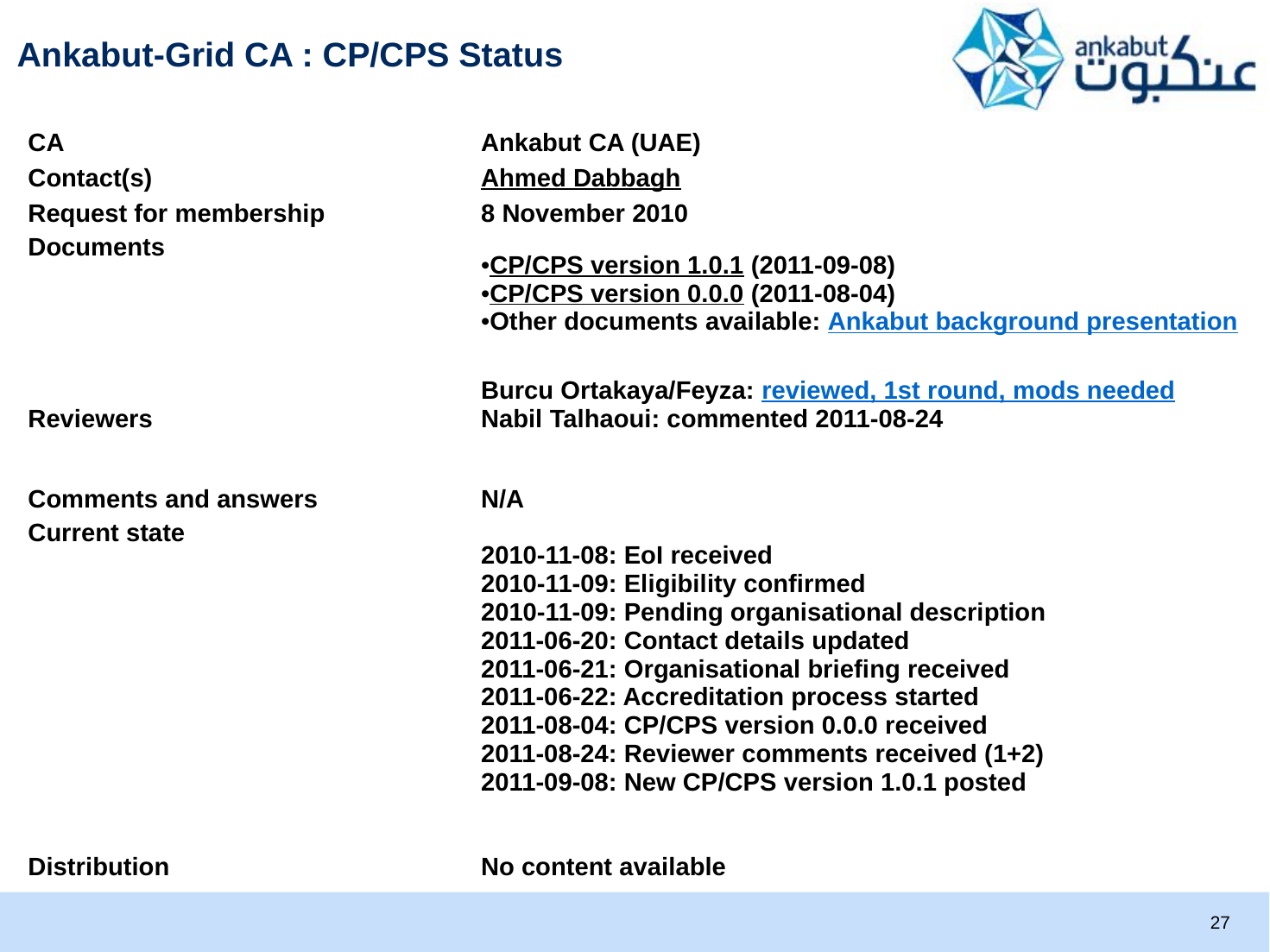

# Ankabut-Grid CA : CP/CPS Status
| CA | Ankabut CA (UAE) |
| --- | --- |
| Contact(s) | Ahmed Dabbagh |
| Request for membership | 8 November 2010 |
| Documents | CP/CPS version 1.0.1 (2011-09-08) CP/CPS version 0.0.0 (2011-08-04) Other documents available: Ankabut background presentation |
| Reviewers | Burcu Ortakaya/Feyza: reviewed, 1st round, mods needed Nabil Talhaoui: commented 2011-08-24 |
| Comments and answers | N/A |
| Current state | 2010-11-08: EoI received 2010-11-09: Eligibility confirmed 2010-11-09: Pending organisational description 2011-06-20: Contact details updated 2011-06-21: Organisational briefing received 2011-06-22: Accreditation process started 2011-08-04: CP/CPS version 0.0.0 received 2011-08-24: Reviewer comments received (1+2) 2011-09-08: New CP/CPS version 1.0.1 posted |
| Distribution | No content available |

27